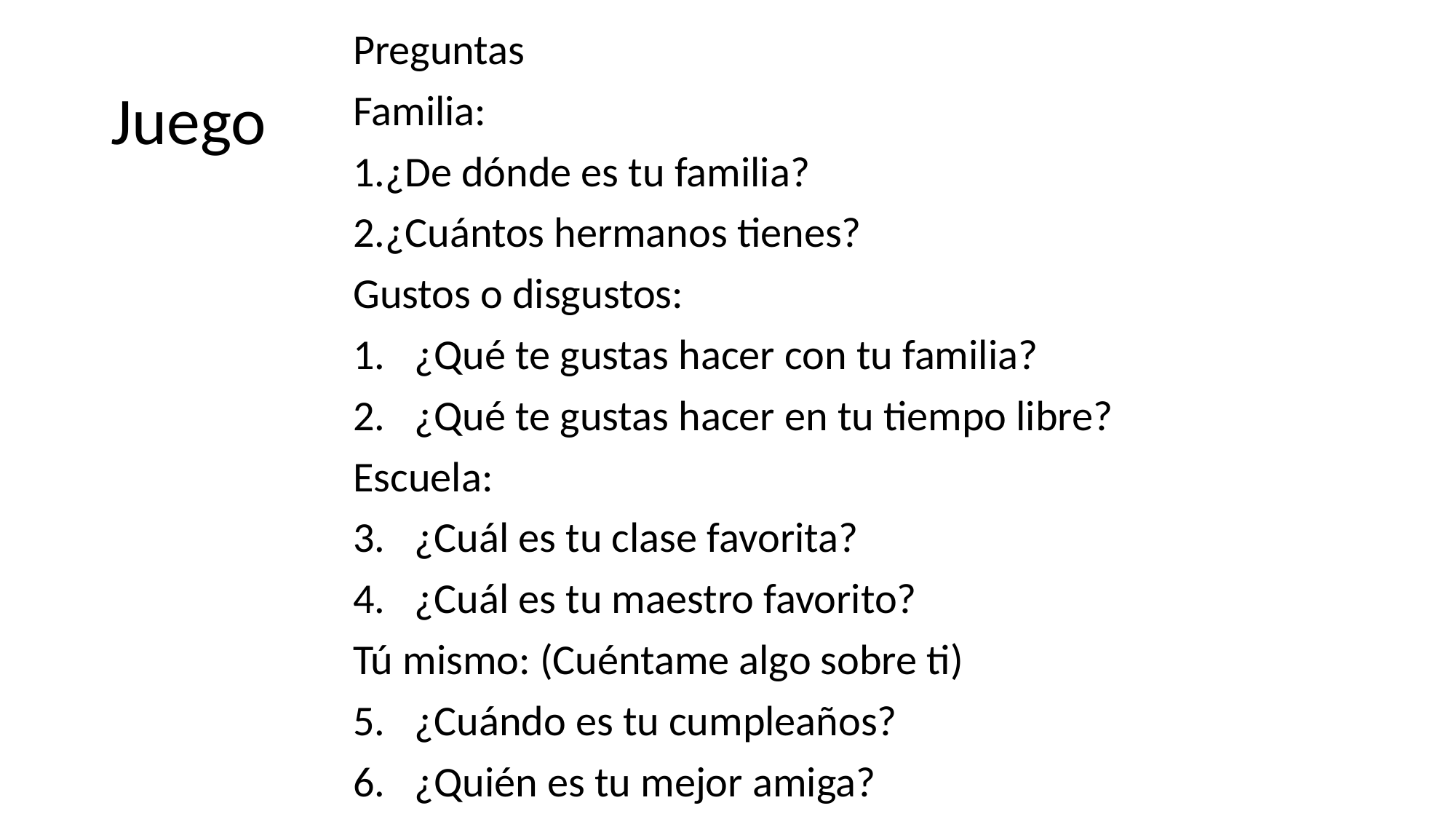

Preguntas
Familia:
1.¿De dónde es tu familia?
2.¿Cuántos hermanos tienes?
Gustos o disgustos:
¿Qué te gustas hacer con tu familia?
¿Qué te gustas hacer en tu tiempo libre?
Escuela:
¿Cuál es tu clase favorita?
¿Cuál es tu maestro favorito?
Tú mismo: (Cuéntame algo sobre ti)
¿Cuándo es tu cumpleaños?
¿Quién es tu mejor amiga?

# Juego